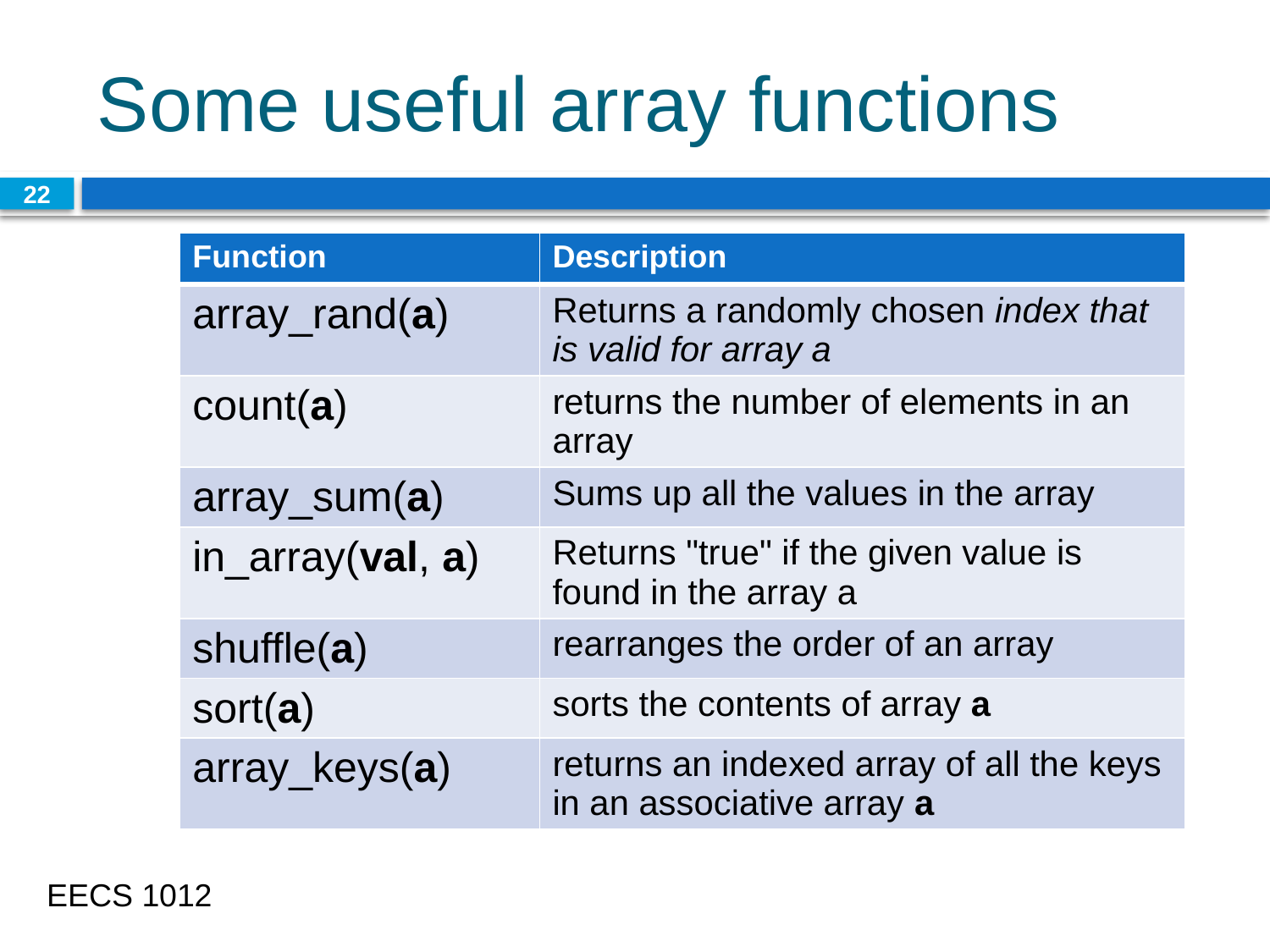

# Some useful array functions
22
| Function | Description |
| --- | --- |
| array\_rand(a) | Returns a randomly chosen index that is valid for array a |
| count(a) | returns the number of elements in an array |
| array\_sum(a) | Sums up all the values in the array |
| in\_array(val, a) | Returns "true" if the given value is found in the array a |
| shuffle(a) | rearranges the order of an array |
| sort(a) | sorts the contents of array a |
| array\_keys(a) | returns an indexed array of all the keys in an associative array a |
EECS 1012